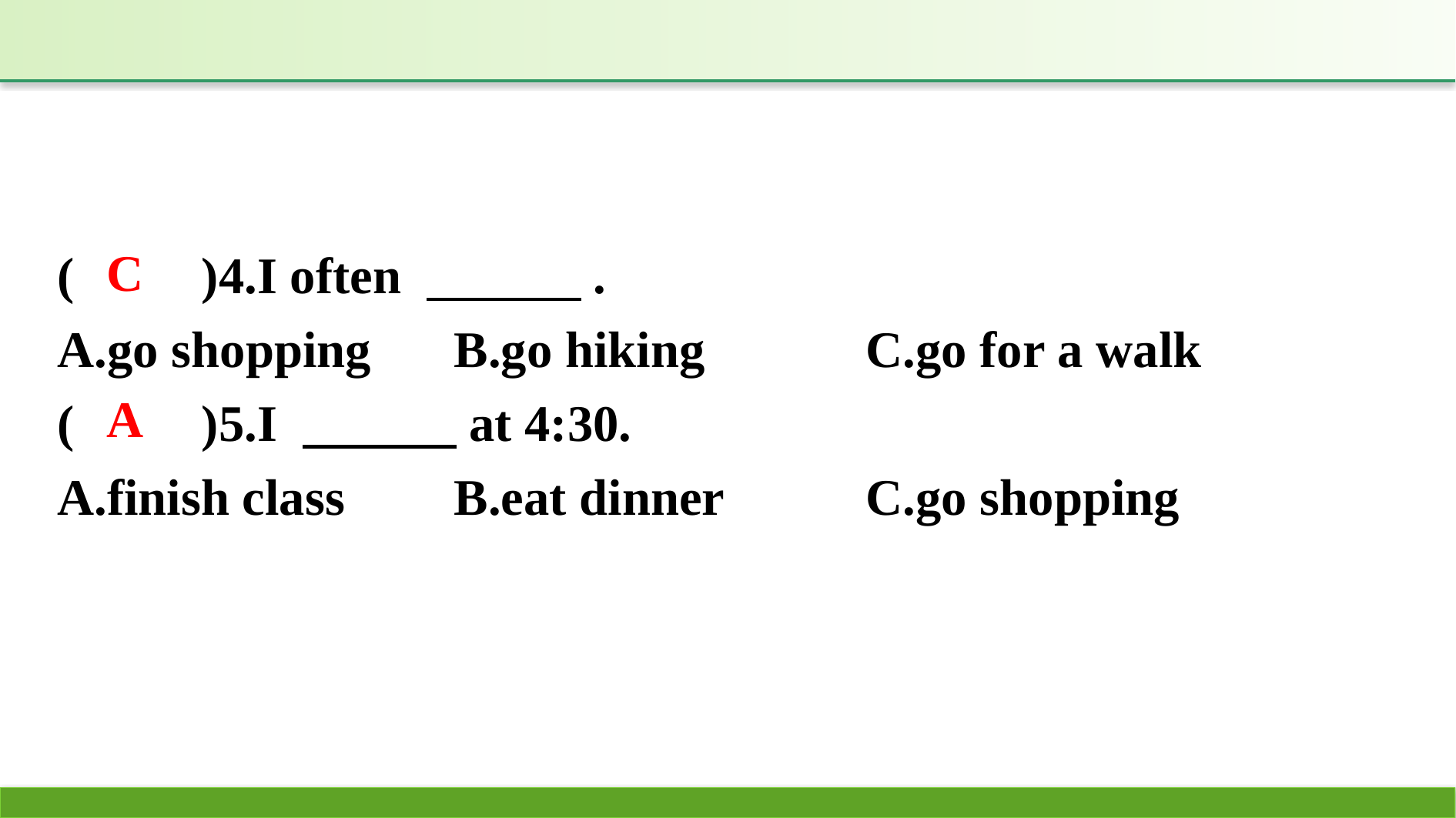

(　　)4.I often 　　　.
A.go shopping	B.go hiking 		C.go for a walk
(　　)5.I 　　　at 4:30.
A.finish class 	B.eat dinner 		C.go shopping
C
A